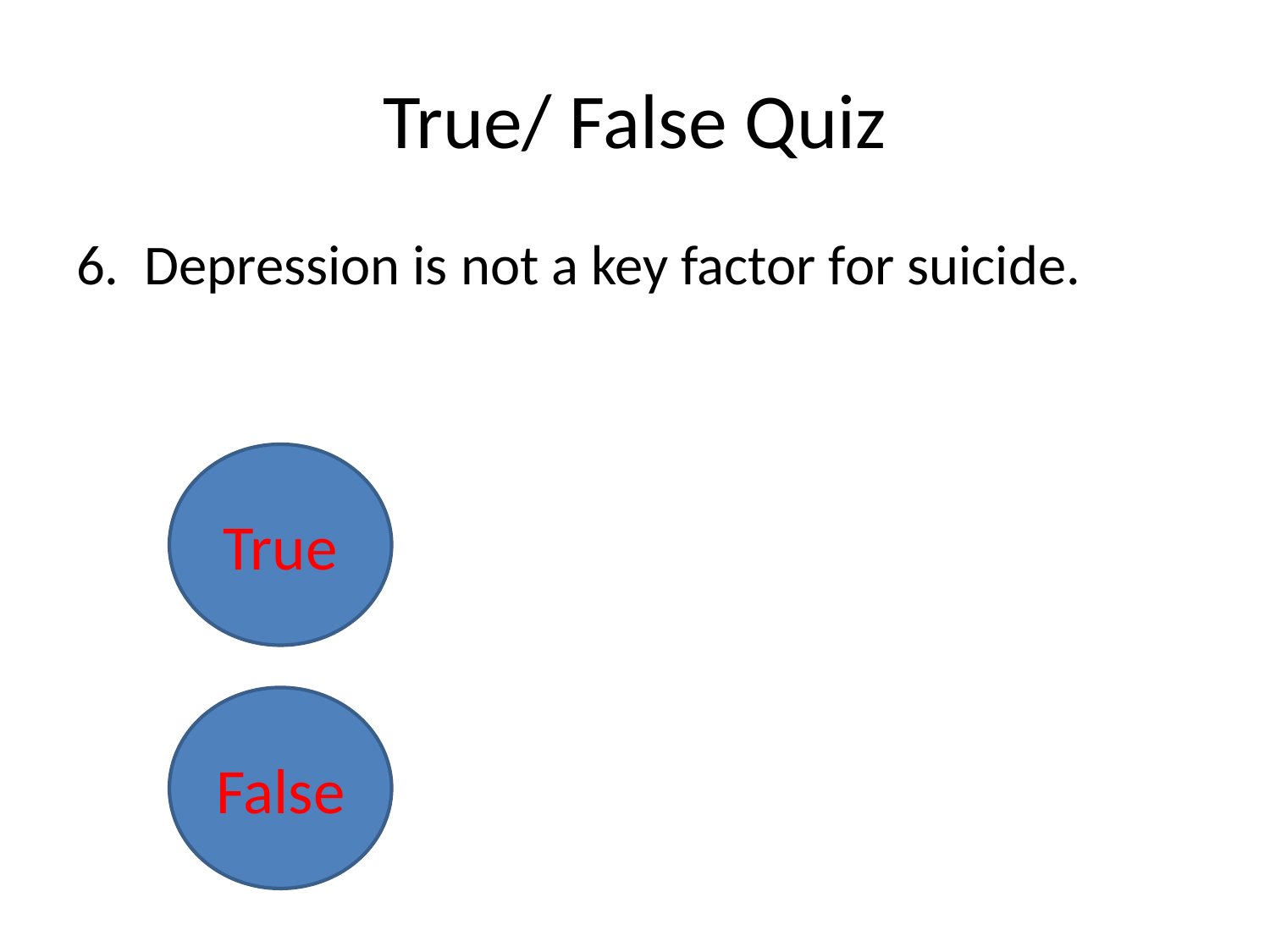

# True/ False Quiz
6.  Depression is not a key factor for suicide.

True
False